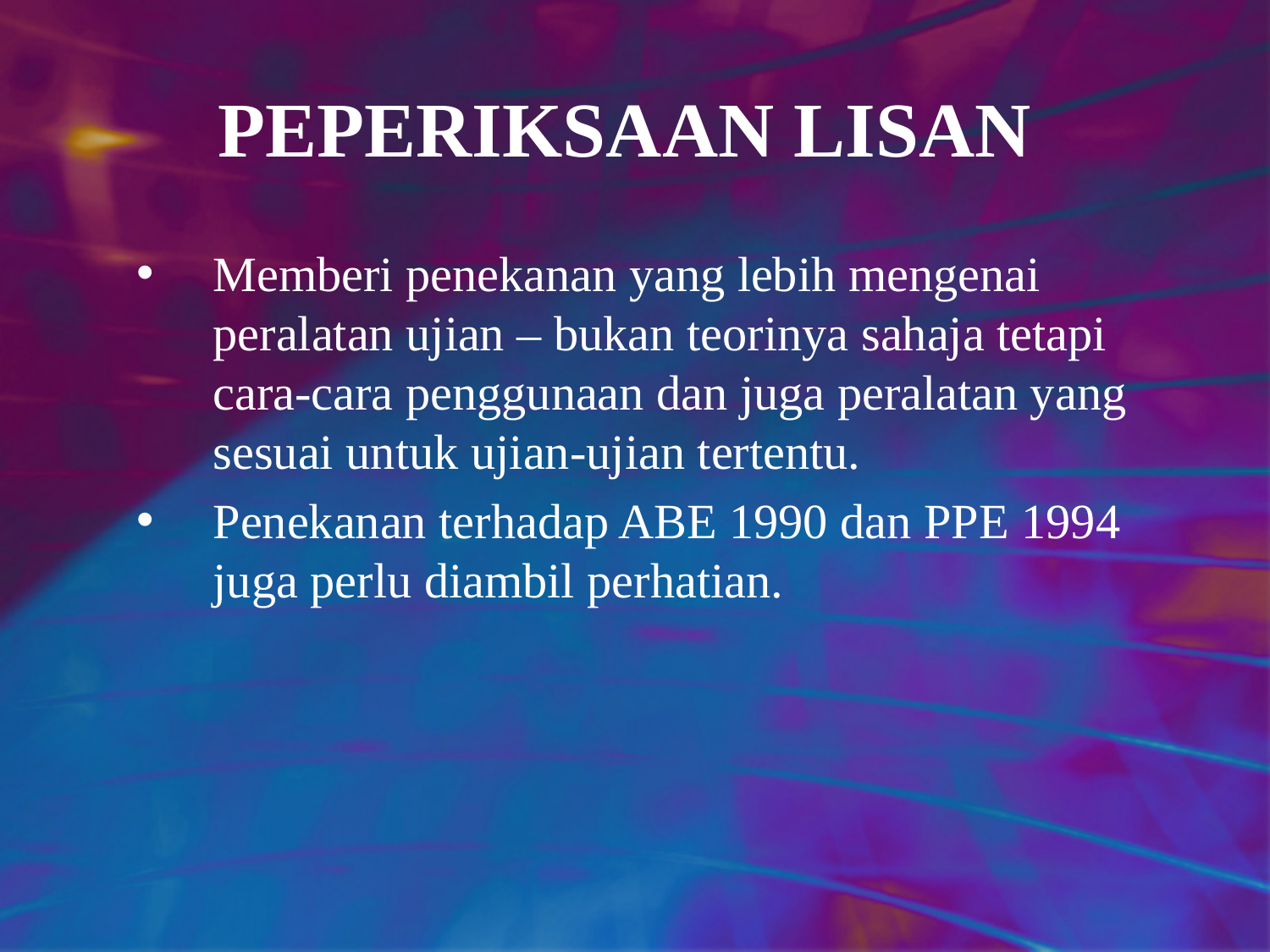

# PEPERIKSAAN LISAN
Memberi penekanan yang lebih mengenai peralatan ujian – bukan teorinya sahaja tetapi cara-cara penggunaan dan juga peralatan yang sesuai untuk ujian-ujian tertentu.
Penekanan terhadap ABE 1990 dan PPE 1994 juga perlu diambil perhatian.